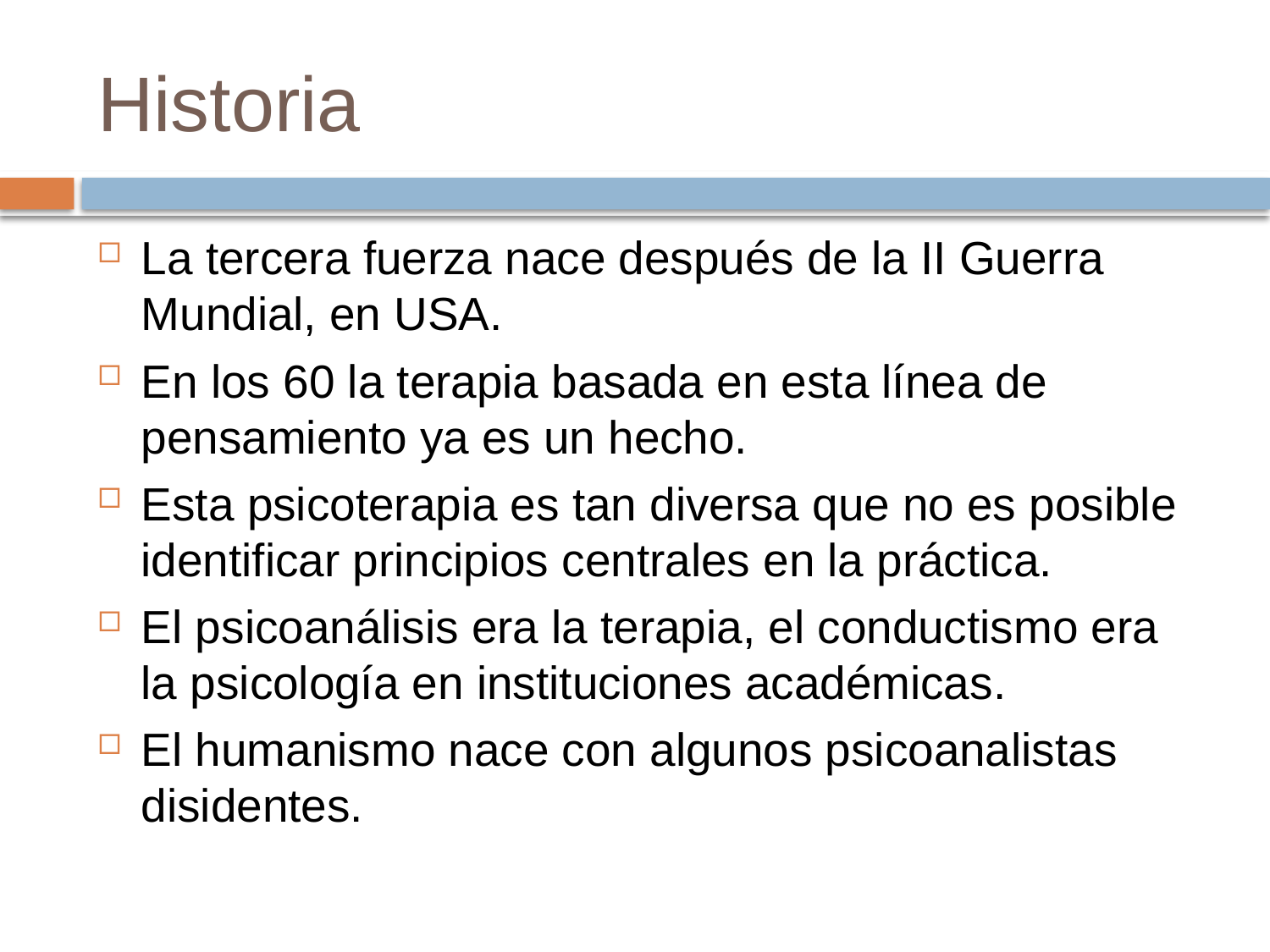

# Historia
La tercera fuerza nace después de la II Guerra Mundial, en USA.
En los 60 la terapia basada en esta línea de pensamiento ya es un hecho.
Esta psicoterapia es tan diversa que no es posible identificar principios centrales en la práctica.
El psicoanálisis era la terapia, el conductismo era la psicología en instituciones académicas.
El humanismo nace con algunos psicoanalistas disidentes.